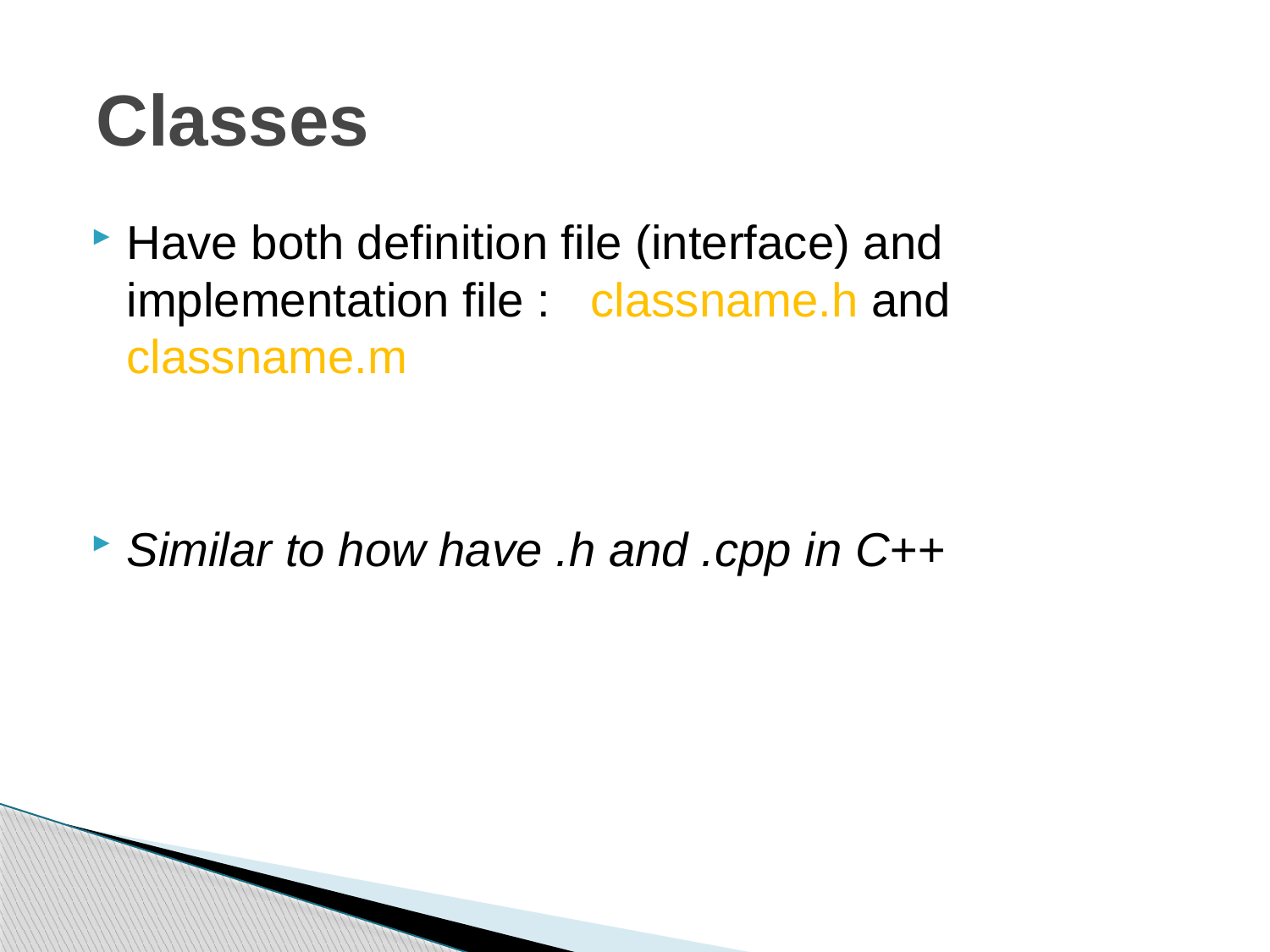

# Classes
Have both definition file (interface) and implementation file :   classname.h and classname.m

Similar to how have .h and .cpp in C++